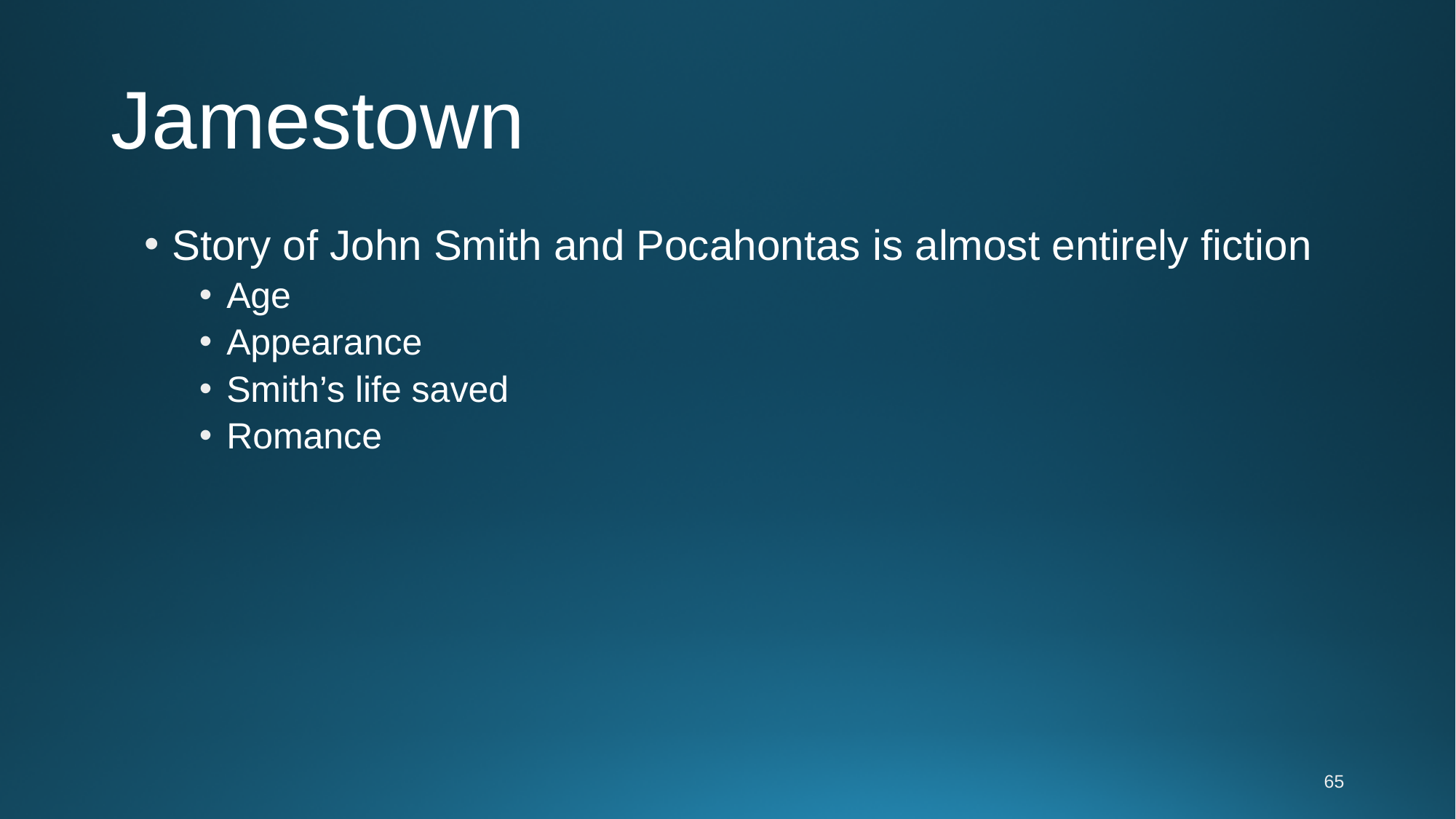

# Jamestown
Story of John Smith and Pocahontas is almost entirely fiction
Age
Appearance
Smith’s life saved
Romance

65